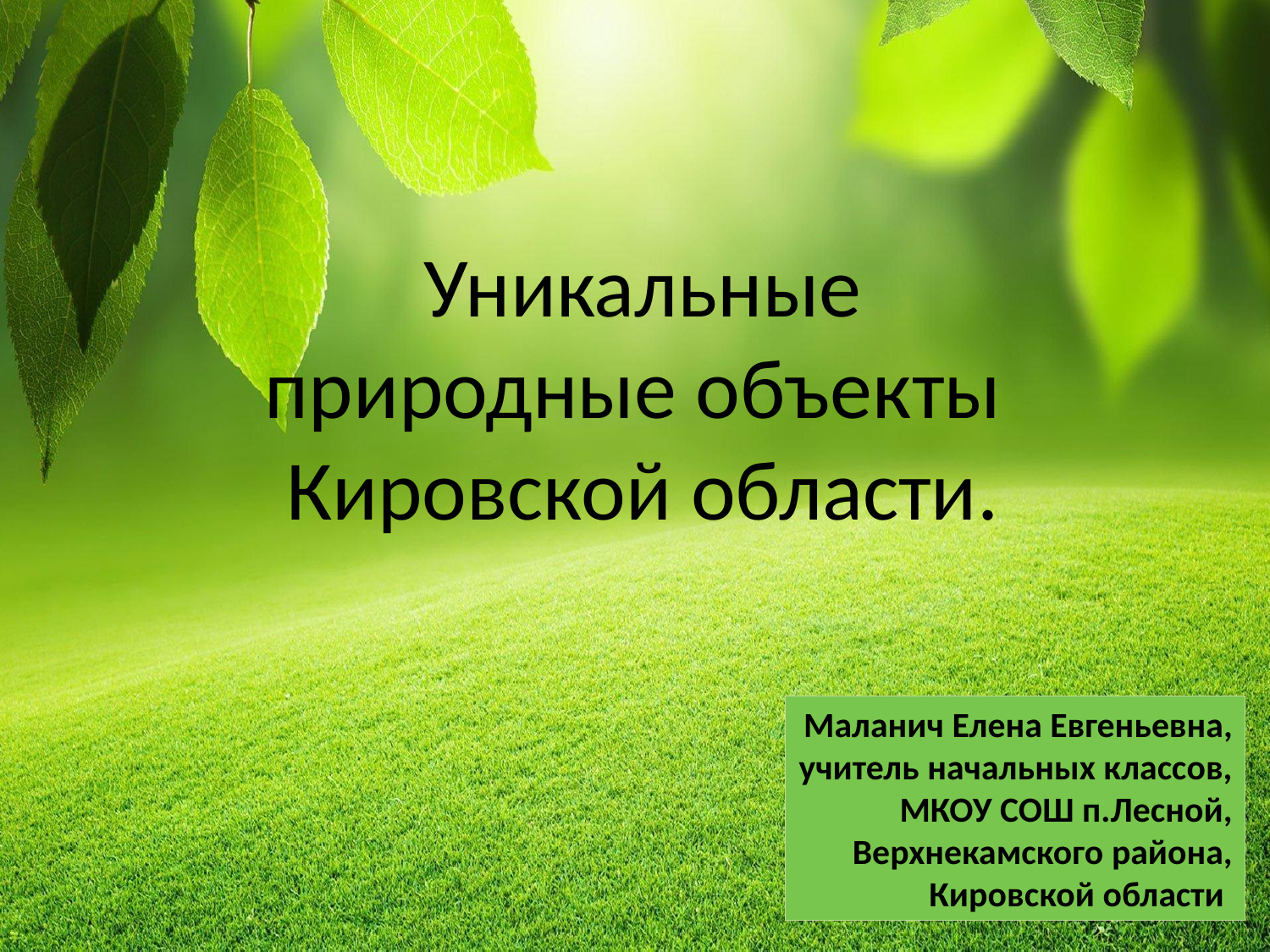

Уникальные
природные объекты
Кировской области.
Маланич Елена Евгеньевна,
учитель начальных классов,
МКОУ СОШ п.Лесной, Верхнекамского района, Кировской области